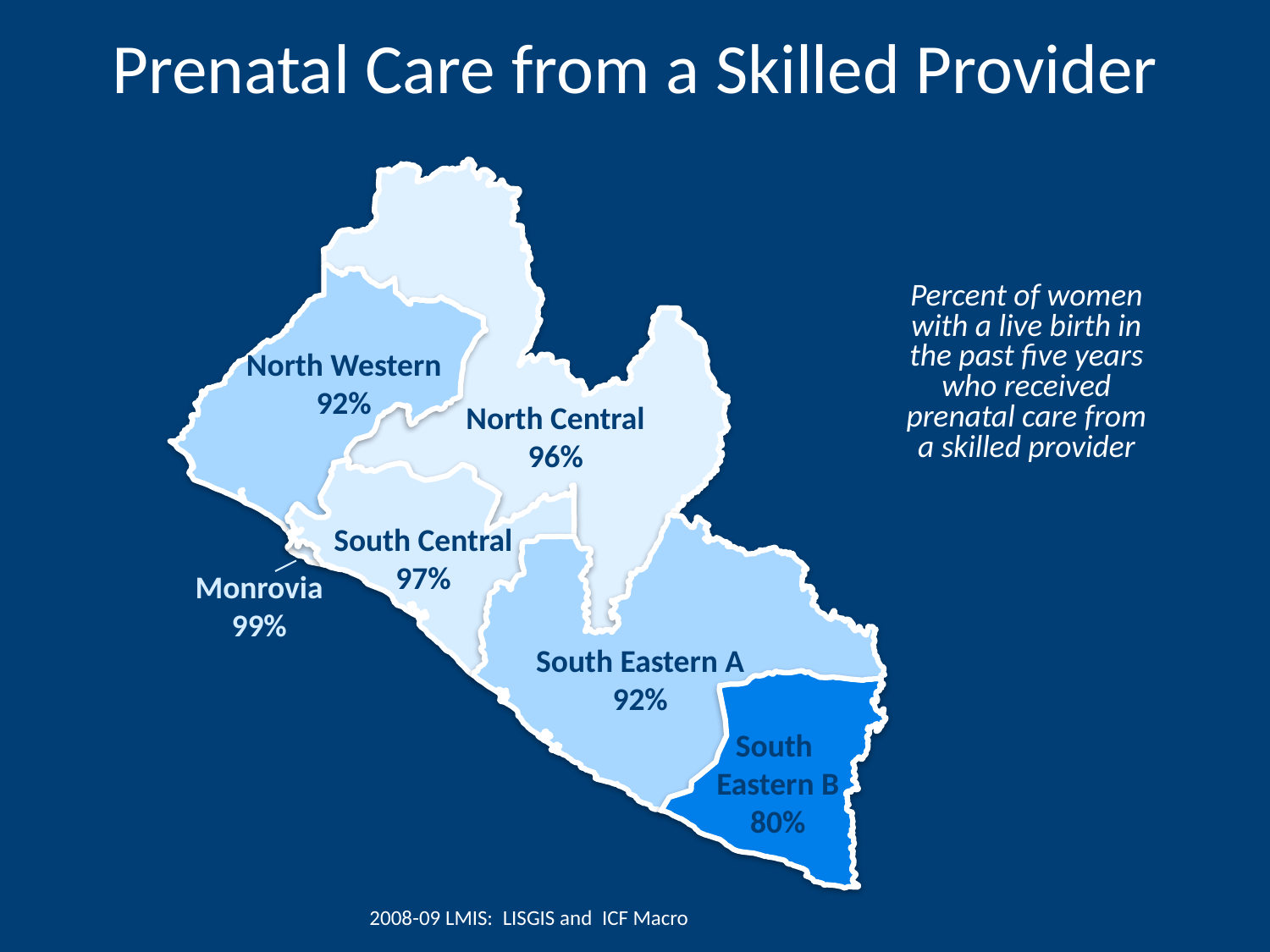

# Prenatal Care from a Skilled Provider

Percent of women with a live birth in the past five years who received prenatal care from a skilled provider
North Western
92%
North Central
96%
South Central
97%
Monrovia
99%
South Eastern A
92%
South
Eastern B
80%
2008-09 LMIS:  LISGIS and  ICF Macro